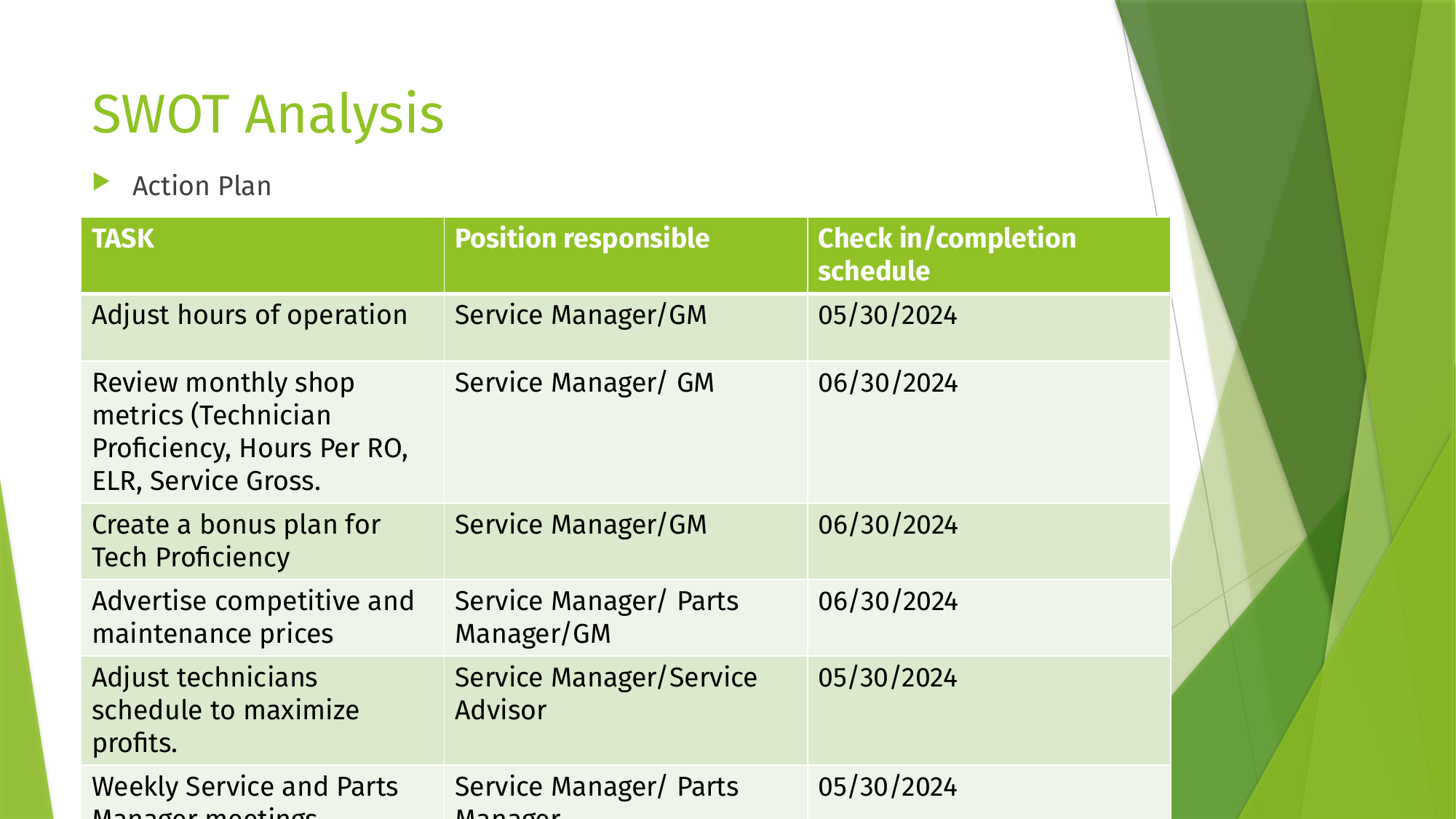

# SWOT Analysis
Action Plan

| TASK | Position responsible | Check in/completion schedule |
| --- | --- | --- |
| Adjust hours of operation | Service Manager/GM | 05/30/2024 |
| Review monthly shop metrics (Technician Proficiency, Hours Per RO, ELR, Service Gross. | Service Manager/ GM | 06/30/2024 |
| Create a bonus plan for Tech Proficiency | Service Manager/GM | 06/30/2024 |
| Advertise competitive and maintenance prices | Service Manager/ Parts Manager/GM | 06/30/2024 |
| Adjust technicians schedule to maximize profits. | Service Manager/Service Advisor | 05/30/2024 |
| Weekly Service and Parts Manager meetings | Service Manager/ Parts Manager | 05/30/2024 |
| Review Parts Stocking Strategies | Parts Manager | 06/30/2024/every 60 days |